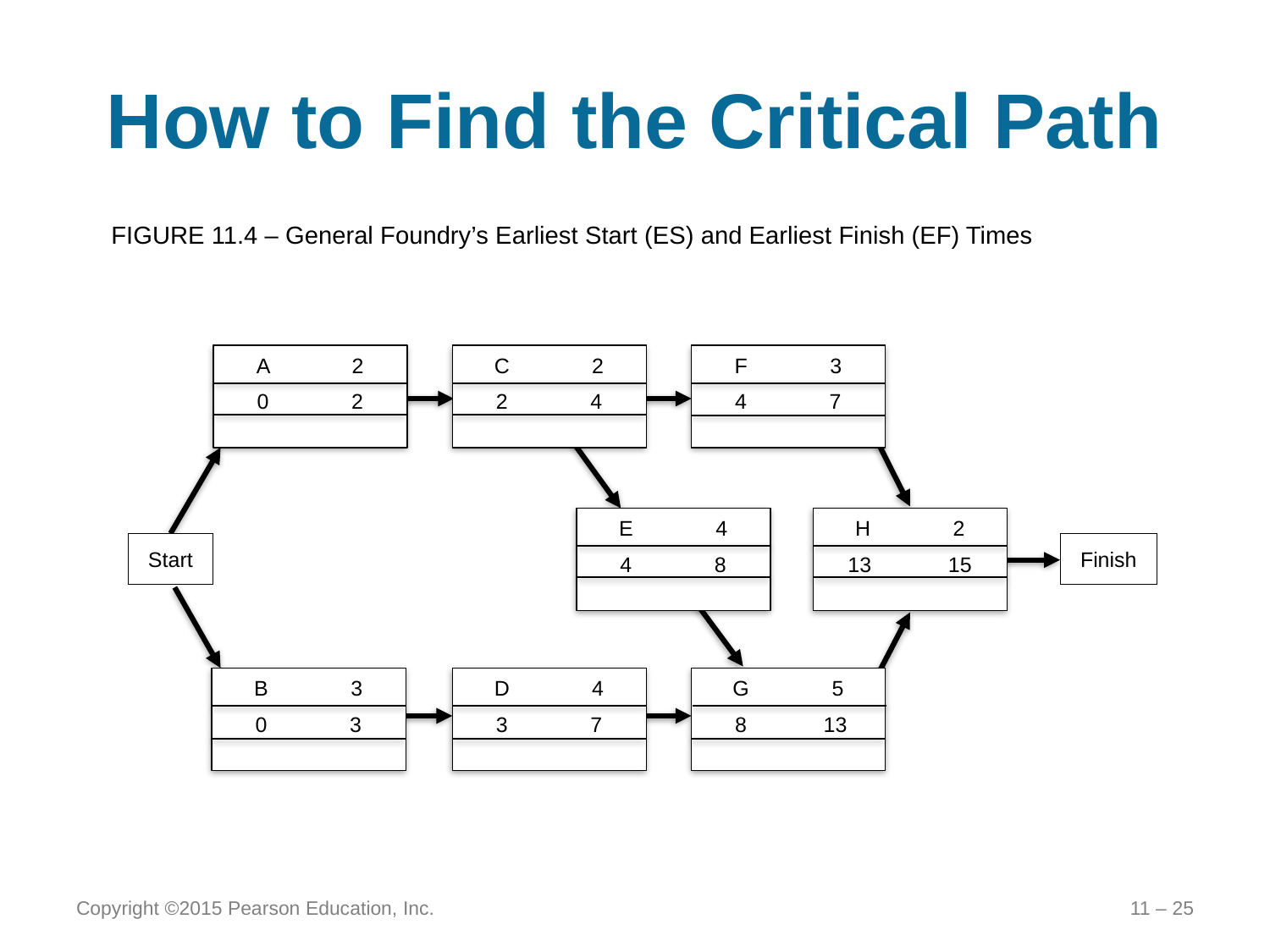

# How to Find the Critical Path
FIGURE 11.4 – General Foundry’s Earliest Start (ES) and Earliest Finish (EF) Times

A              2
0              2

C              2
2              4

F              3
4              7

E              4
4              8

H              2
13             15
Start
Finish

B              3
0              3

D              4
3              7

G              5
 8             13
Copyright ©2015 Pearson Education, Inc.
11 – 25